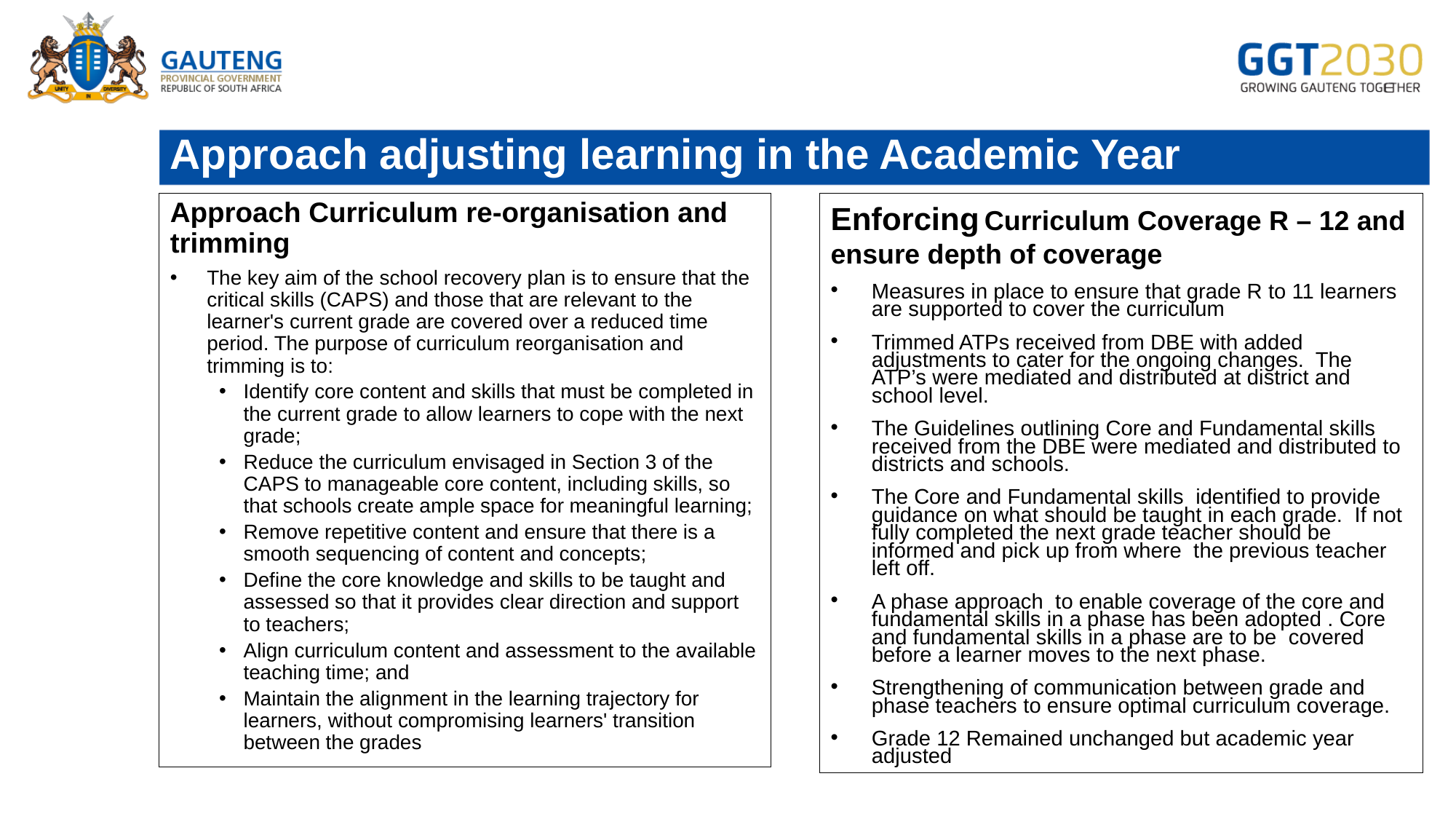

# Approach adjusting learning in the Academic Year
Approach Curriculum re-organisation and trimming
The key aim of the school recovery plan is to ensure that the critical skills (CAPS) and those that are relevant to the learner's current grade are covered over a reduced time period. The purpose of curriculum reorganisation and trimming is to:
Identify core content and skills that must be completed in the current grade to allow learners to cope with the next grade;
Reduce the curriculum envisaged in Section 3 of the CAPS to manageable core content, including skills, so that schools create ample space for meaningful learning;
Remove repetitive content and ensure that there is a smooth sequencing of content and concepts;
Define the core knowledge and skills to be taught and assessed so that it provides clear direction and support to teachers;
Align curriculum content and assessment to the available teaching time; and
Maintain the alignment in the learning trajectory for learners, without compromising learners' transition between the grades
Enforcing Curriculum Coverage R – 12 and ensure depth of coverage
Measures in place to ensure that grade R to 11 learners are supported to cover the curriculum
Trimmed ATPs received from DBE with added adjustments to cater for the ongoing changes.  The ATP’s were mediated and distributed at district and school level.
The Guidelines outlining Core and Fundamental skills received from the DBE were mediated and distributed to districts and schools.
The Core and Fundamental skills  identified to provide guidance on what should be taught in each grade.  If not  fully completed the next grade teacher should be informed and pick up from where  the previous teacher left off.
A phase approach  to enable coverage of the core and fundamental skills in a phase has been adopted . Core and fundamental skills in a phase are to be  covered before a learner moves to the next phase.
Strengthening of communication between grade and phase teachers to ensure optimal curriculum coverage.
Grade 12 Remained unchanged but academic year adjusted